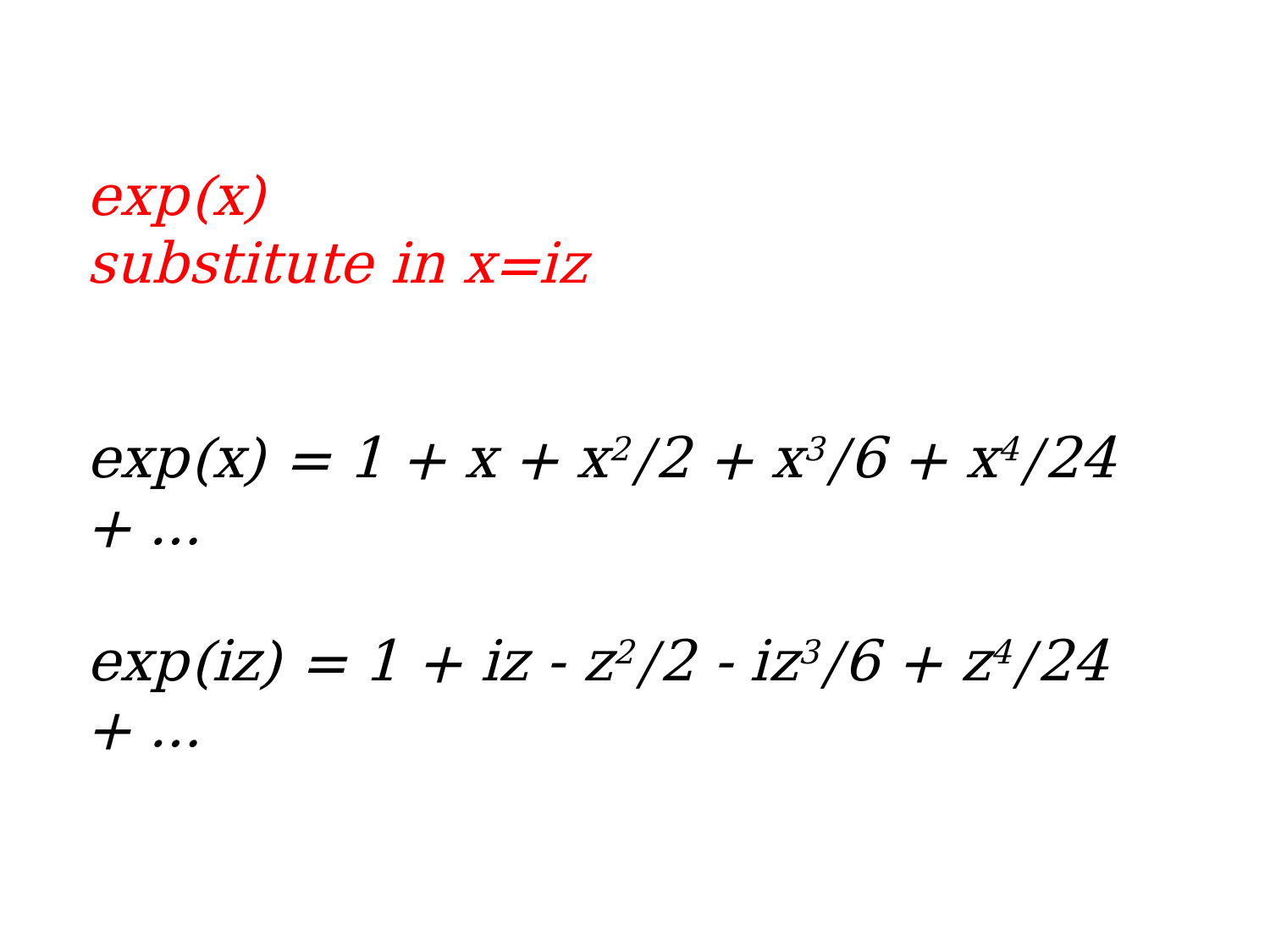

# exp(x) substitute in x=iz exp(x) = 1 + x + x2/2 + x3/6 + x4/24  + … exp(iz) = 1 + iz - z2/2 - iz3/6 + z4/24  + …